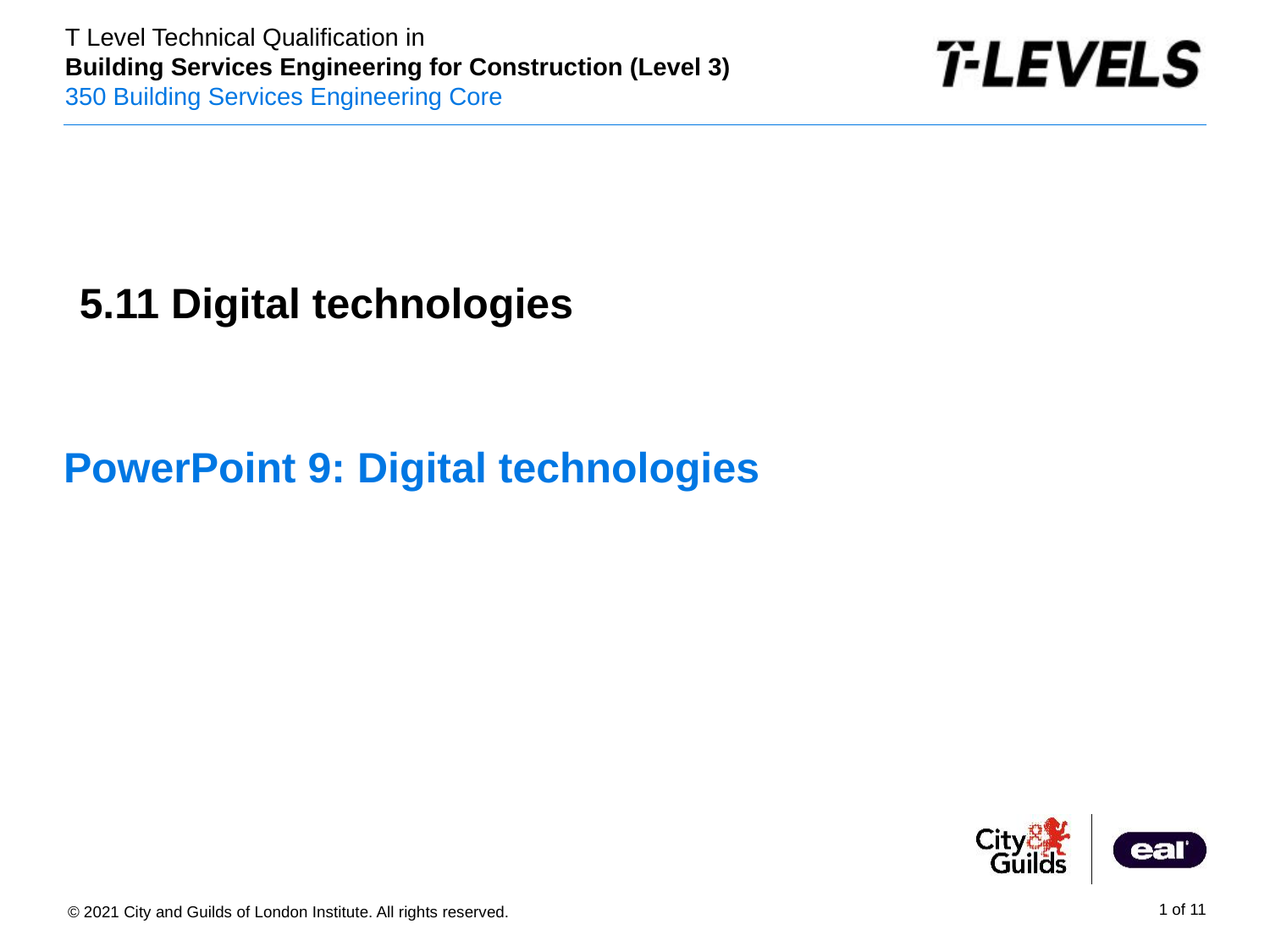

PowerPoint presentation
5.11 Digital technologies
# PowerPoint 9: Digital technologies